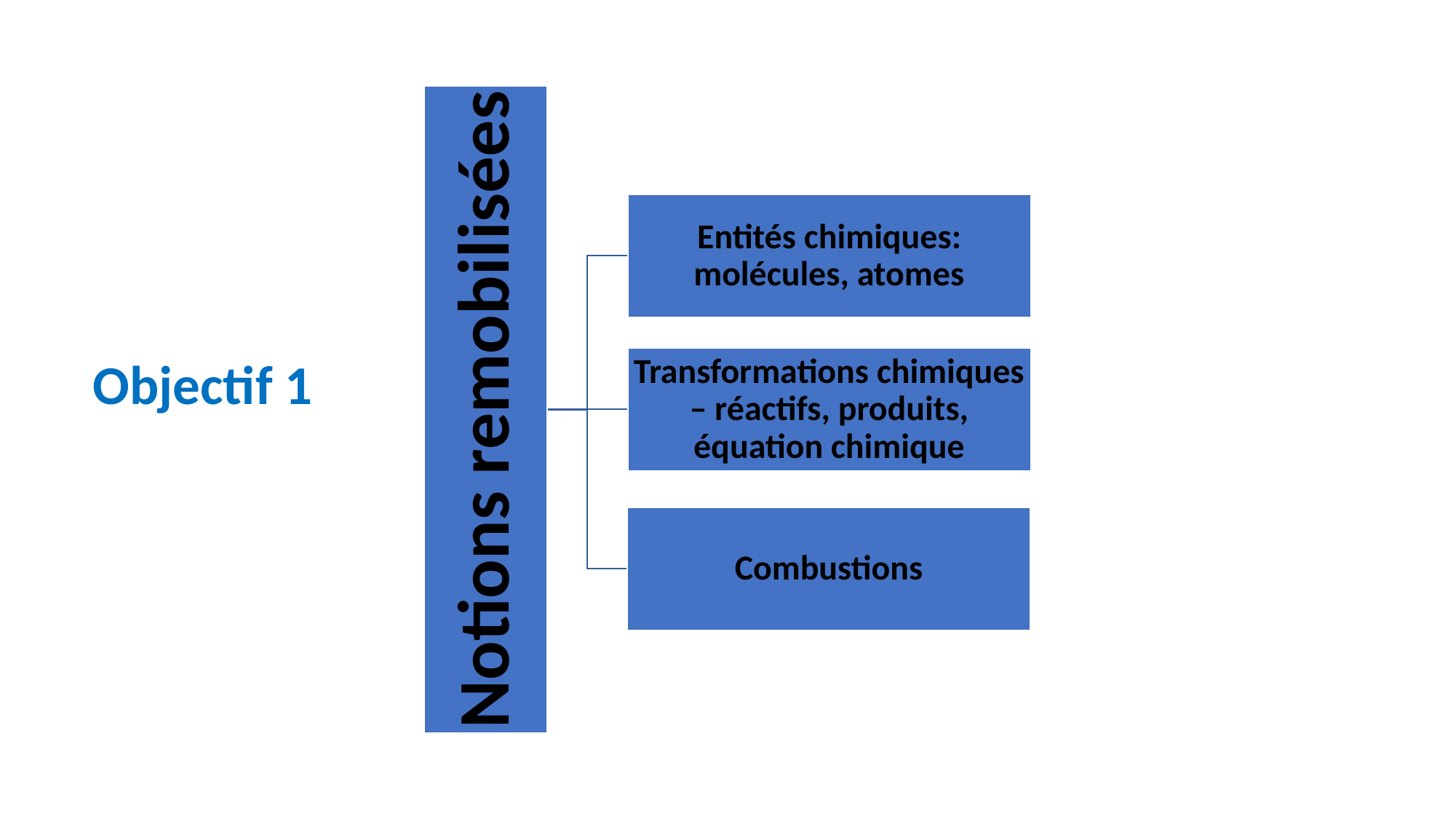

Notions remobilisées
Entités chimiques: molécules, atomes
Transformations chimiques – réactifs, produits, équation chimique
Combustions
Objectif 1